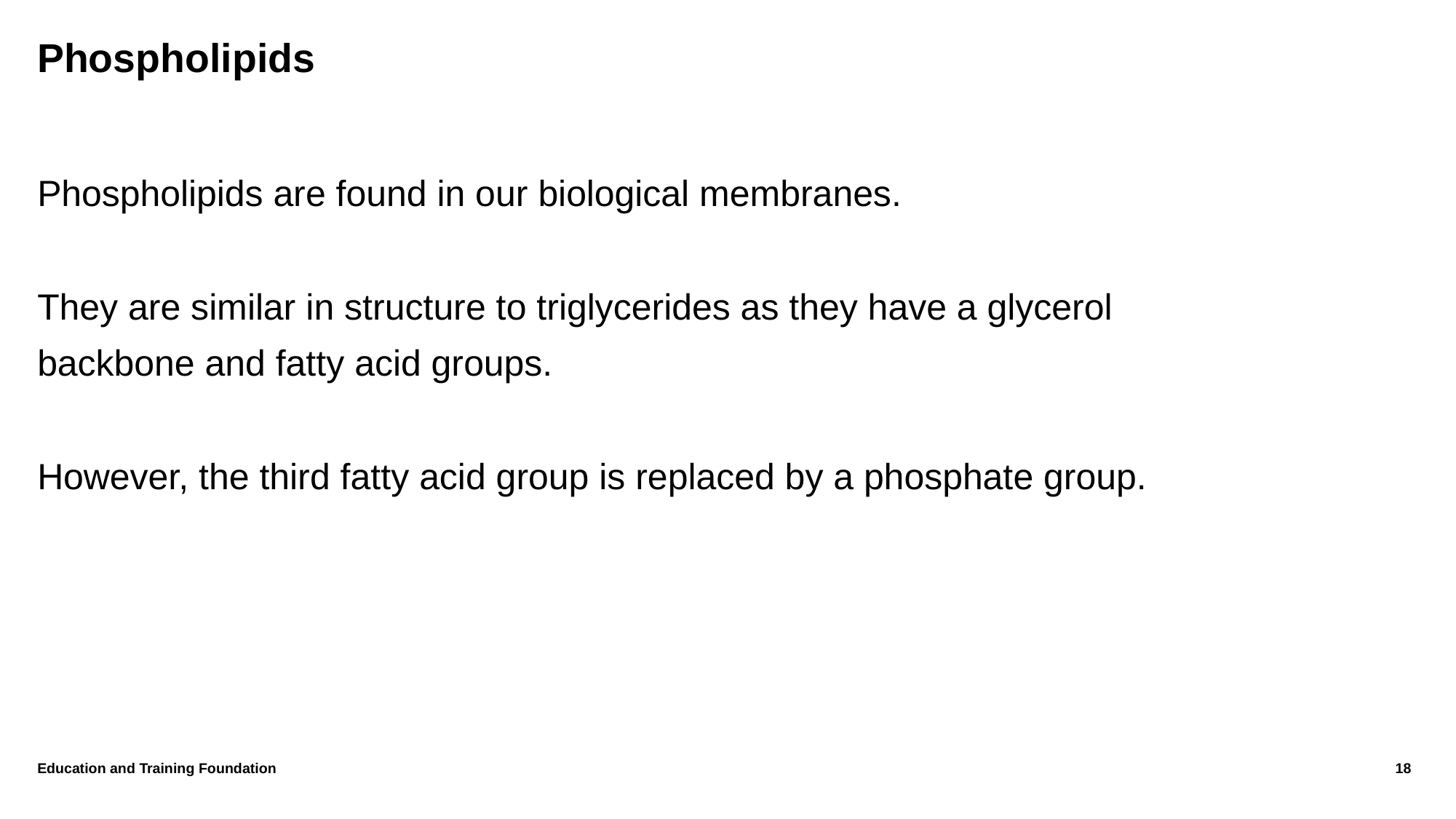

# Phospholipids
Phospholipids are found in our biological membranes.

They are similar in structure to triglycerides as they have a glycerol backbone and fatty acid groups.

However, the third fatty acid group is replaced by a phosphate group.

Education and Training Foundation
18